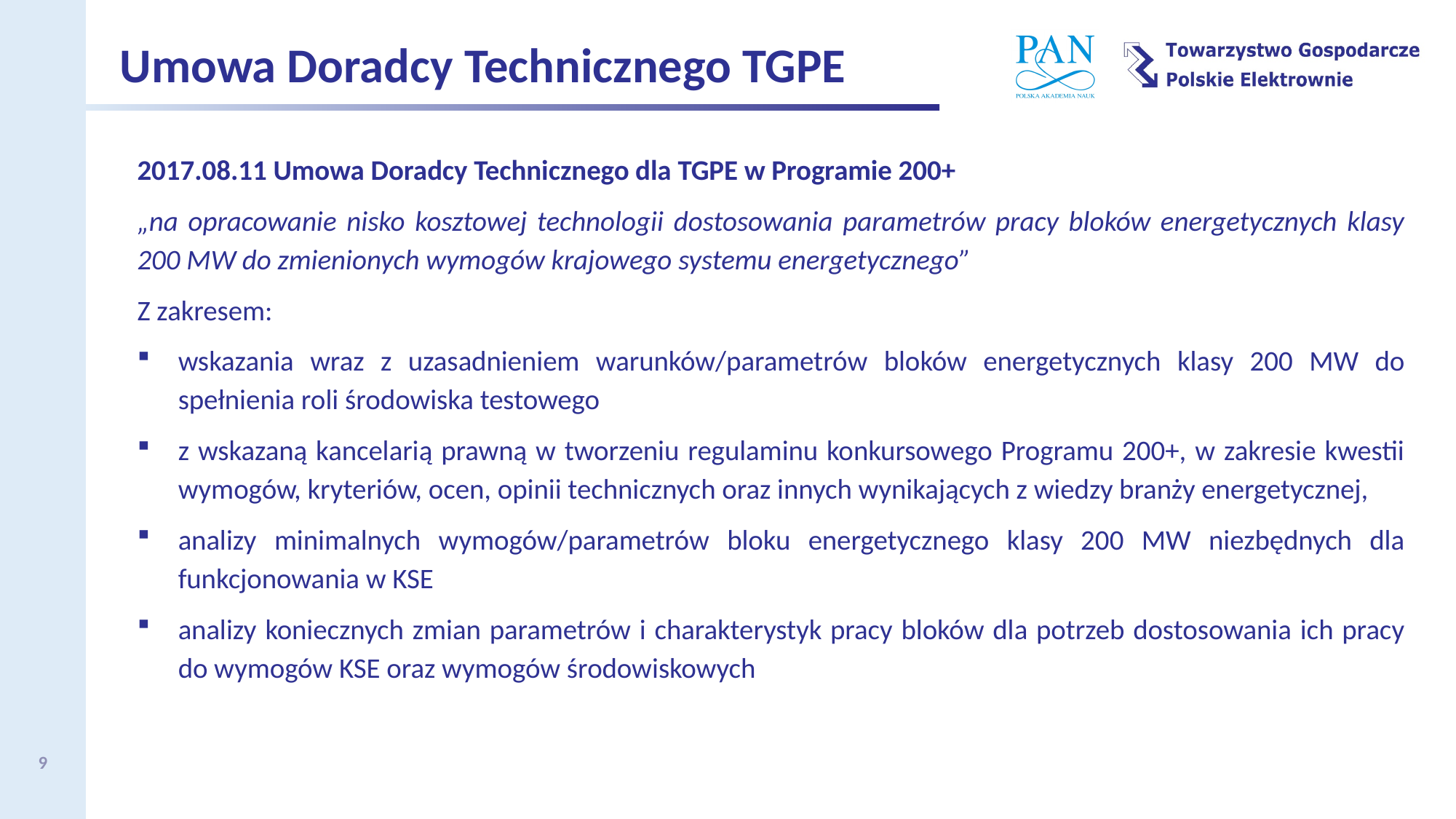

Umowa Doradcy Technicznego TGPE
2017.08.11 Umowa Doradcy Technicznego dla TGPE w Programie 200+
„na opracowanie nisko kosztowej technologii dostosowania parametrów pracy bloków energetycznych klasy 200 MW do zmienionych wymogów krajowego systemu energetycznego”
Z zakresem:
wskazania wraz z uzasadnieniem warunków/parametrów bloków energetycznych klasy 200 MW do spełnienia roli środowiska testowego
z wskazaną kancelarią prawną w tworzeniu regulaminu konkursowego Programu 200+, w zakresie kwestii wymogów, kryteriów, ocen, opinii technicznych oraz innych wynikających z wiedzy branży energetycznej,
analizy minimalnych wymogów/parametrów bloku energetycznego klasy 200 MW niezbędnych dla funkcjonowania w KSE
analizy koniecznych zmian parametrów i charakterystyk pracy bloków dla potrzeb dostosowania ich pracy do wymogów KSE oraz wymogów środowiskowych

9